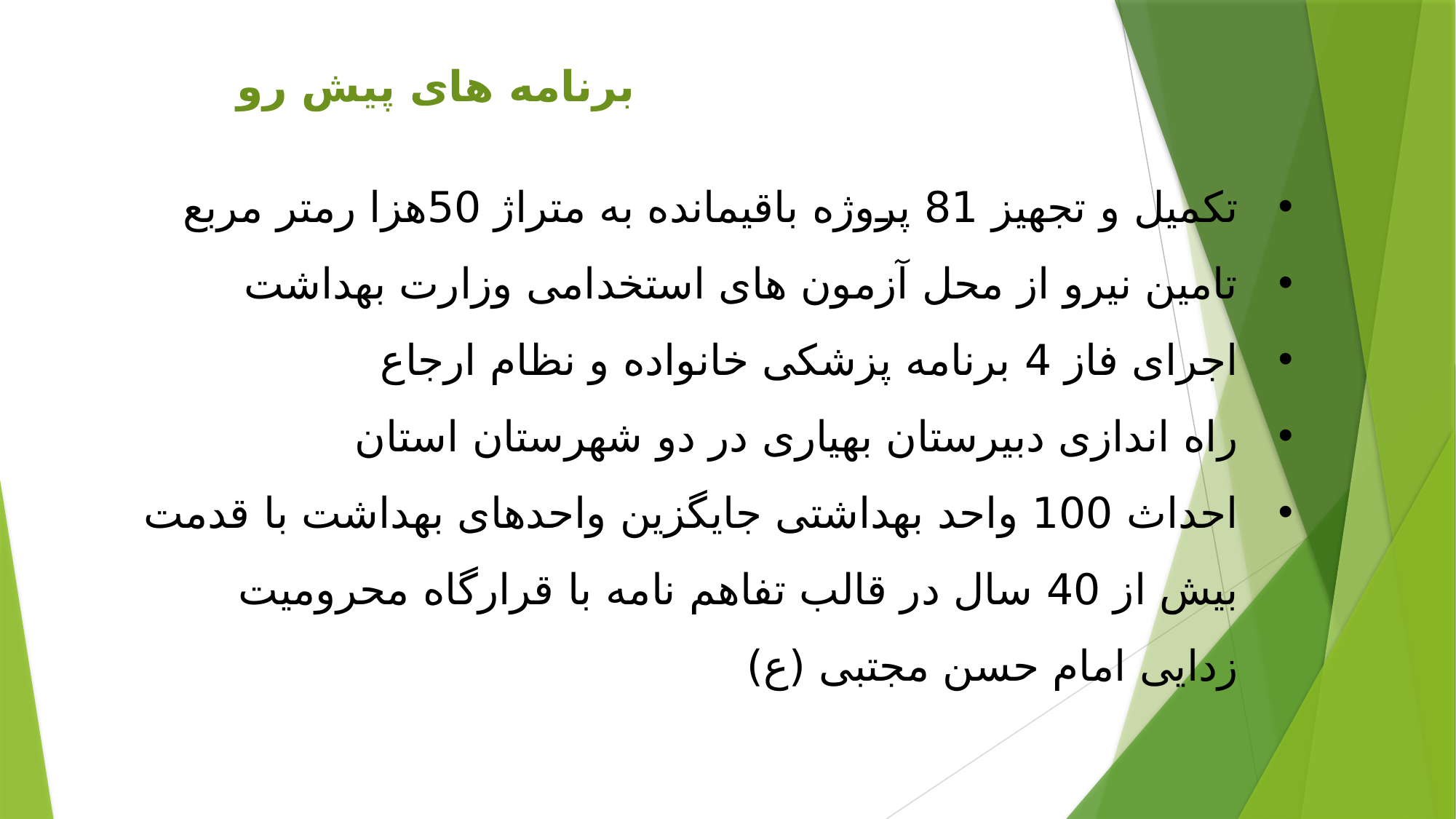

برنامه های پیش رو
تکمیل و تجهیز 81 پروژه باقیمانده به متراژ 50هزا رمتر مربع
تامین نیرو از محل آزمون های استخدامی وزارت بهداشت
اجرای فاز 4 برنامه پزشکی خانواده و نظام ارجاع
راه اندازی دبیرستان بهیاری در دو شهرستان استان
احداث 100 واحد بهداشتی جایگزین واحدهای بهداشت با قدمت بیش از 40 سال در قالب تفاهم نامه با قرارگاه محرومیت زدایی امام حسن مجتبی (ع)